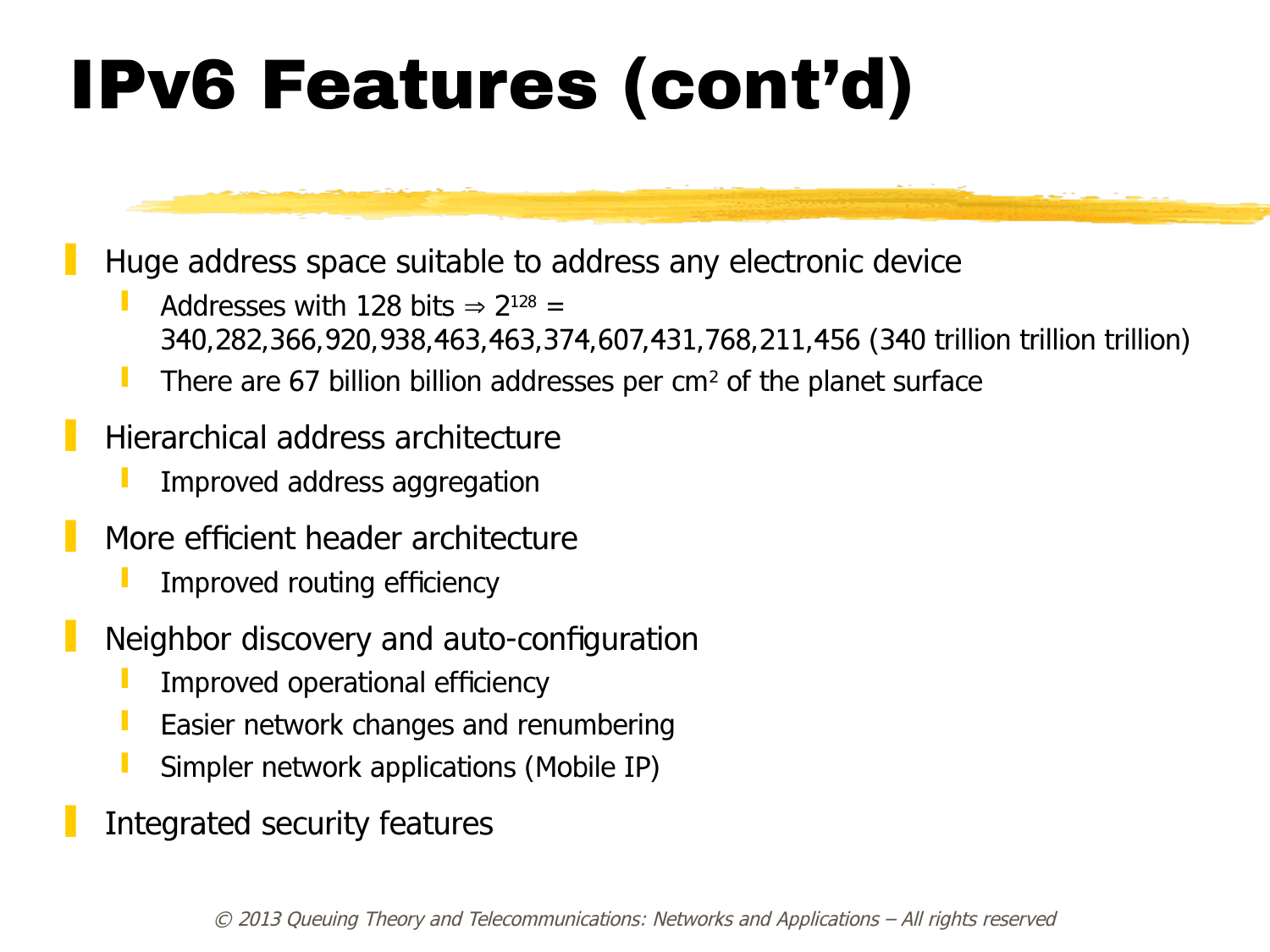

# IPv6 Features (cont’d)
Huge address space suitable to address any electronic device
Addresses with 128 bits ⇒ 2128 = 340,282,366,920,938,463,463,374,607,431,768,211,456 (340 trillion trillion trillion)
There are 67 billion billion addresses per cm2 of the planet surface

Hierarchical address architecture
Improved address aggregation

More efficient header architecture
Improved routing efficiency

Neighbor discovery and auto-configuration
Improved operational efficiency
Easier network changes and renumbering
Simpler network applications (Mobile IP)

Integrated security features
© 2013 Queuing Theory and Telecommunications: Networks and Applications – All rights reserved